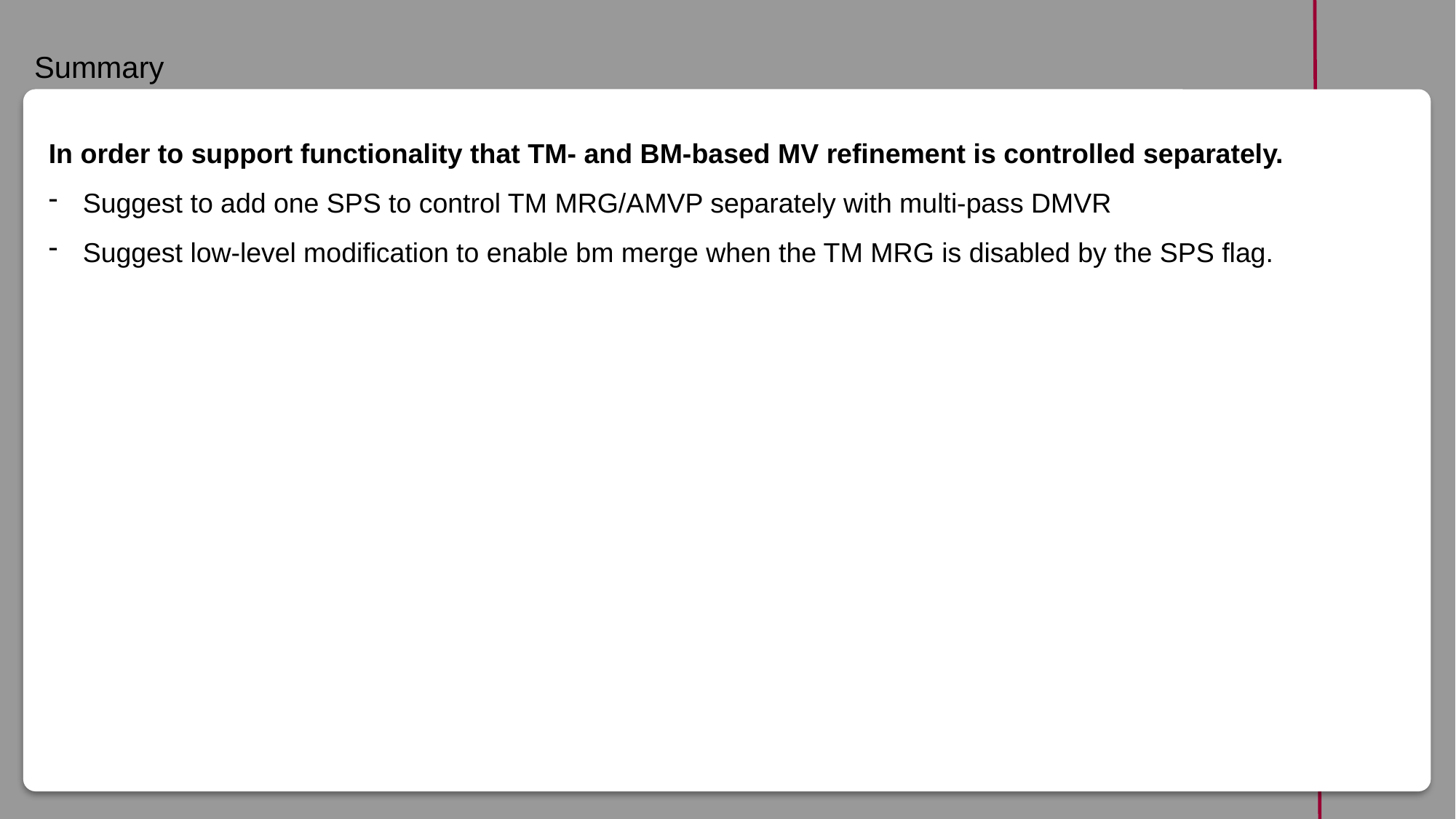

Summary

In order to support functionality that TM- and BM-based MV refinement is controlled separately.
Suggest to add one SPS to control TM MRG/AMVP separately with multi-pass DMVR
Suggest low-level modification to enable bm merge when the TM MRG is disabled by the SPS flag.